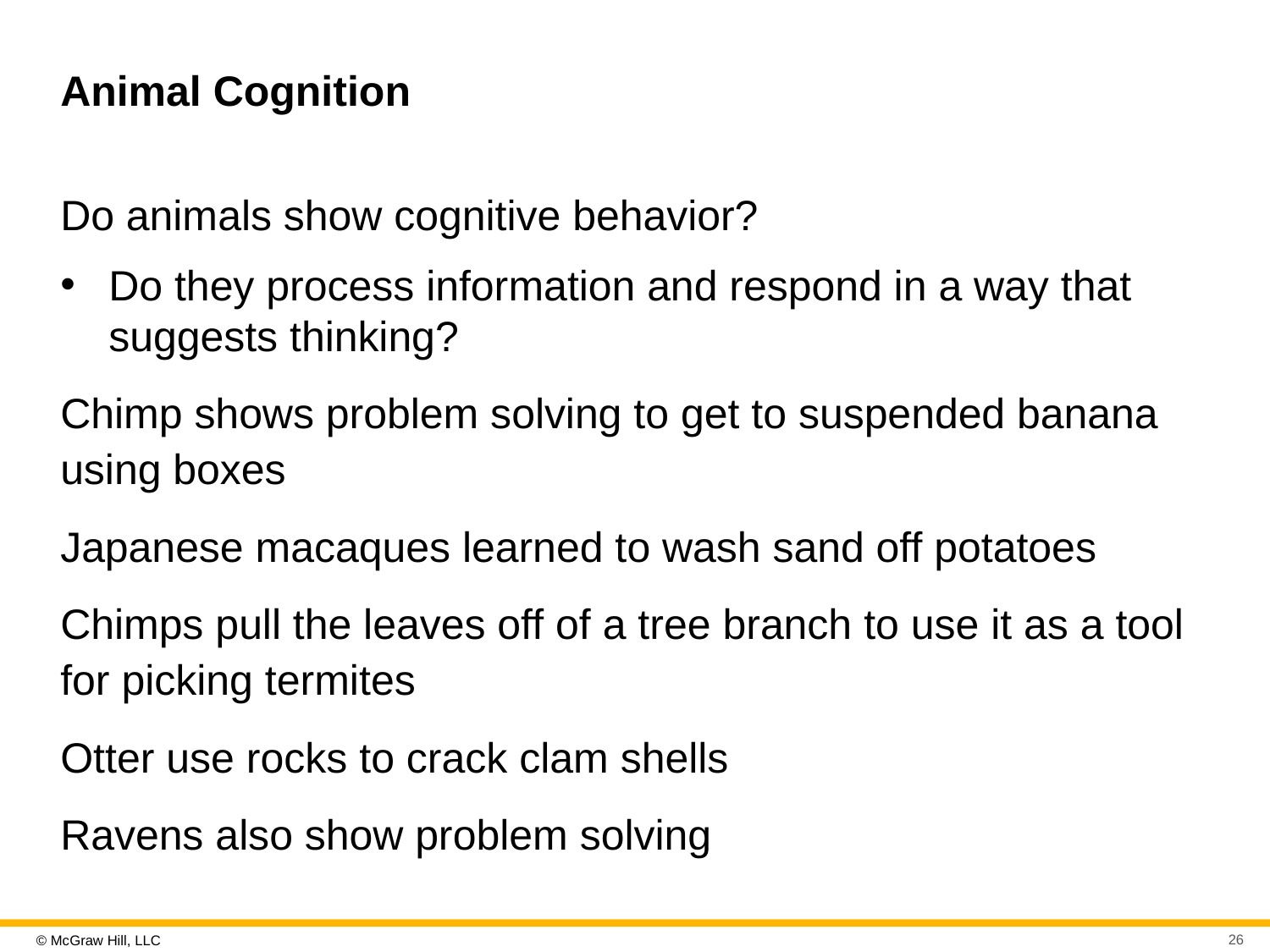

# Animal Cognition
Do animals show cognitive behavior?
Do they process information and respond in a way that suggests thinking?
Chimp shows problem solving to get to suspended banana using boxes
Japanese macaques learned to wash sand off potatoes
Chimps pull the leaves off of a tree branch to use it as a tool for picking termites
Otter use rocks to crack clam shells
Ravens also show problem solving
26